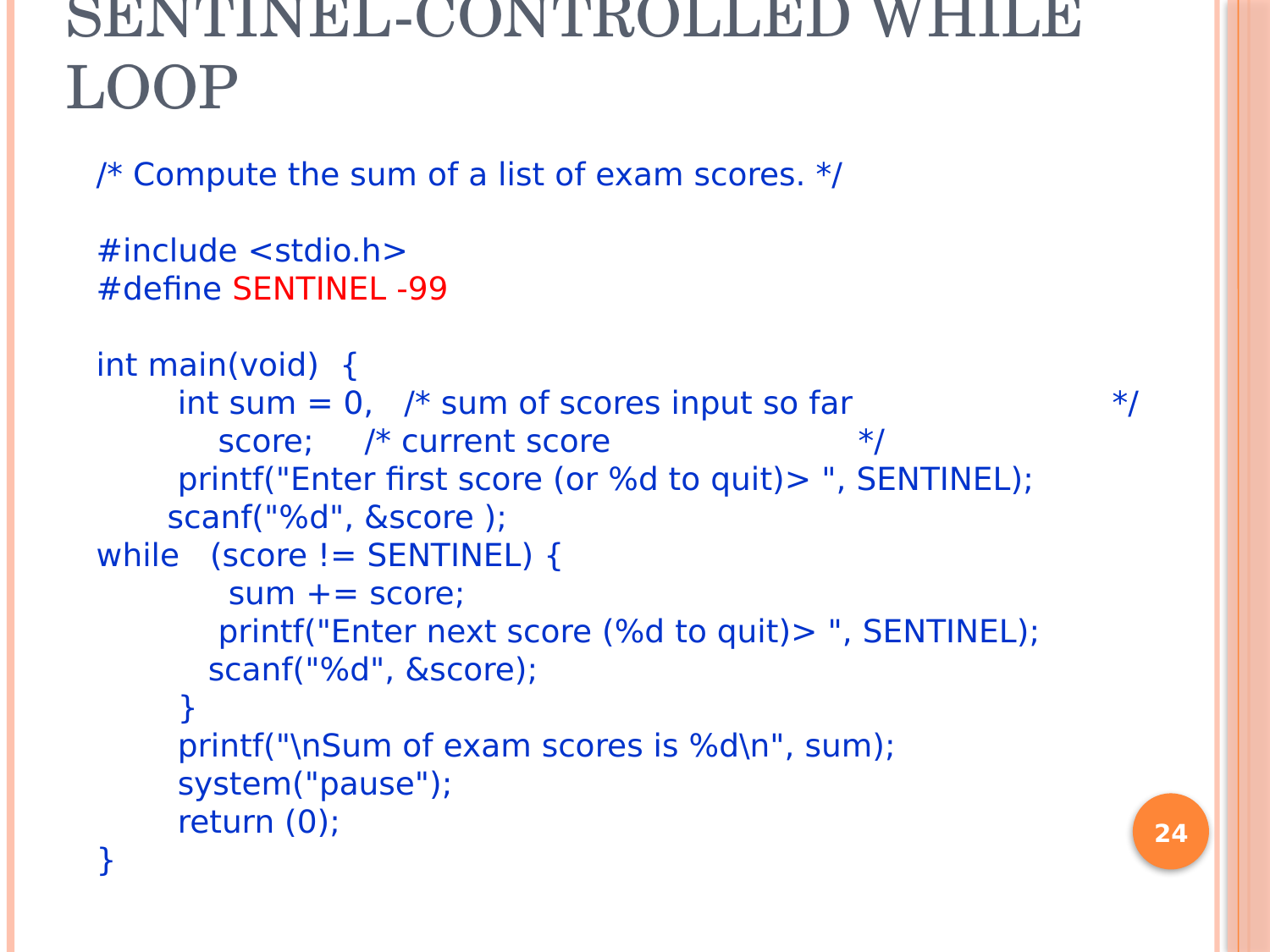

# Sentinel-Controlled while Loop
/* Compute the sum of a list of exam scores. */

#include <stdio.h>
#define SENTINEL -99

int main(void)  {
        int sum = 0,   /* sum of scores input so far 		*/
            score;     /* current score 		*/
        printf("Enter first score (or %d to quit)> ", SENTINEL);
       scanf("%d", &score );
while   (score != SENTINEL) {
             sum += score;
            printf("Enter next score (%d to quit)> ", SENTINEL);
           scanf("%d", &score);
        }
        printf("\nSum of exam scores is %d\n", sum);
        system("pause");
        return (0);
}
24